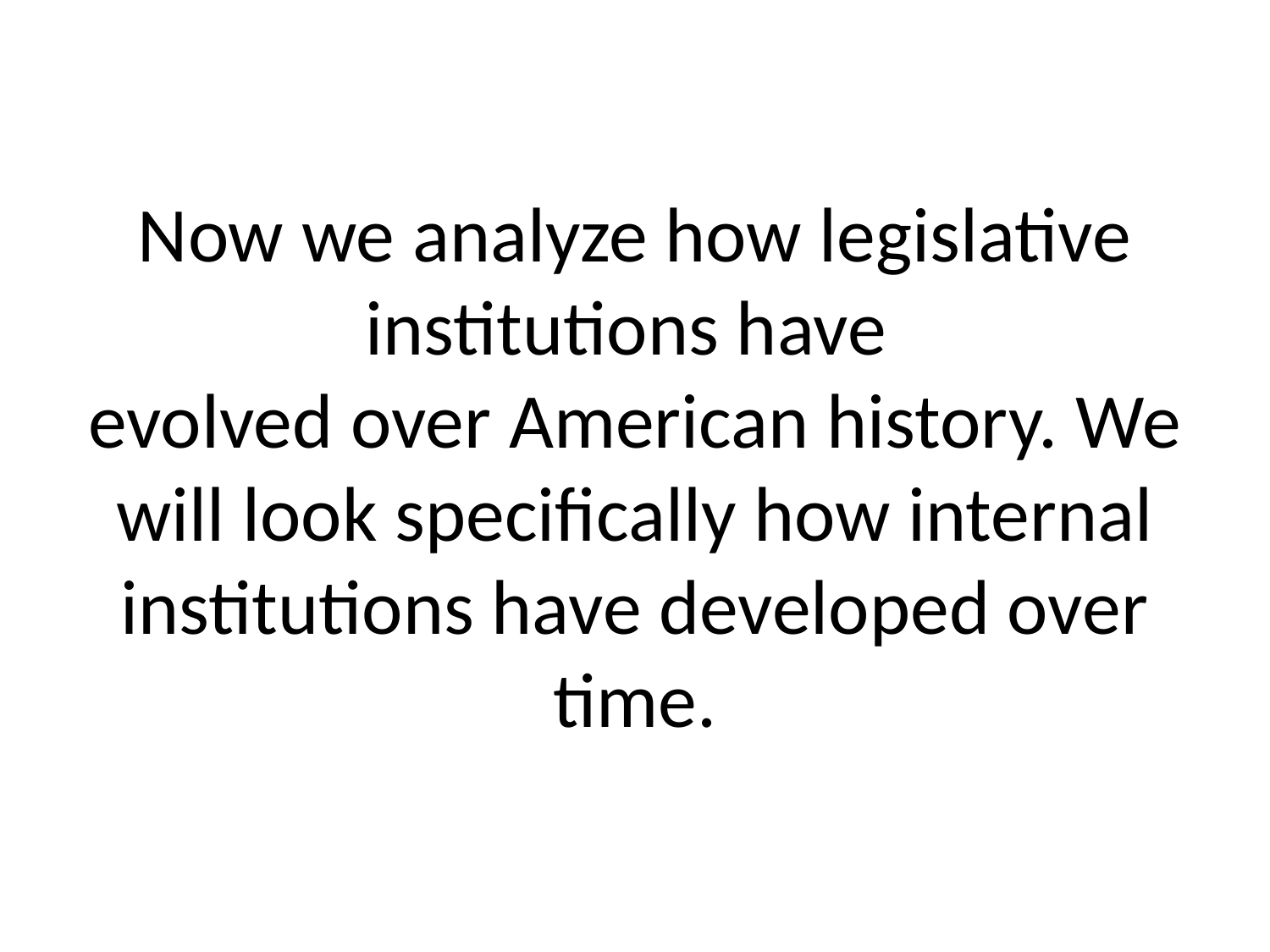

# Now we analyze how legislative institutions have evolved over American history. We will look specifically how internal institutions have developed over time.